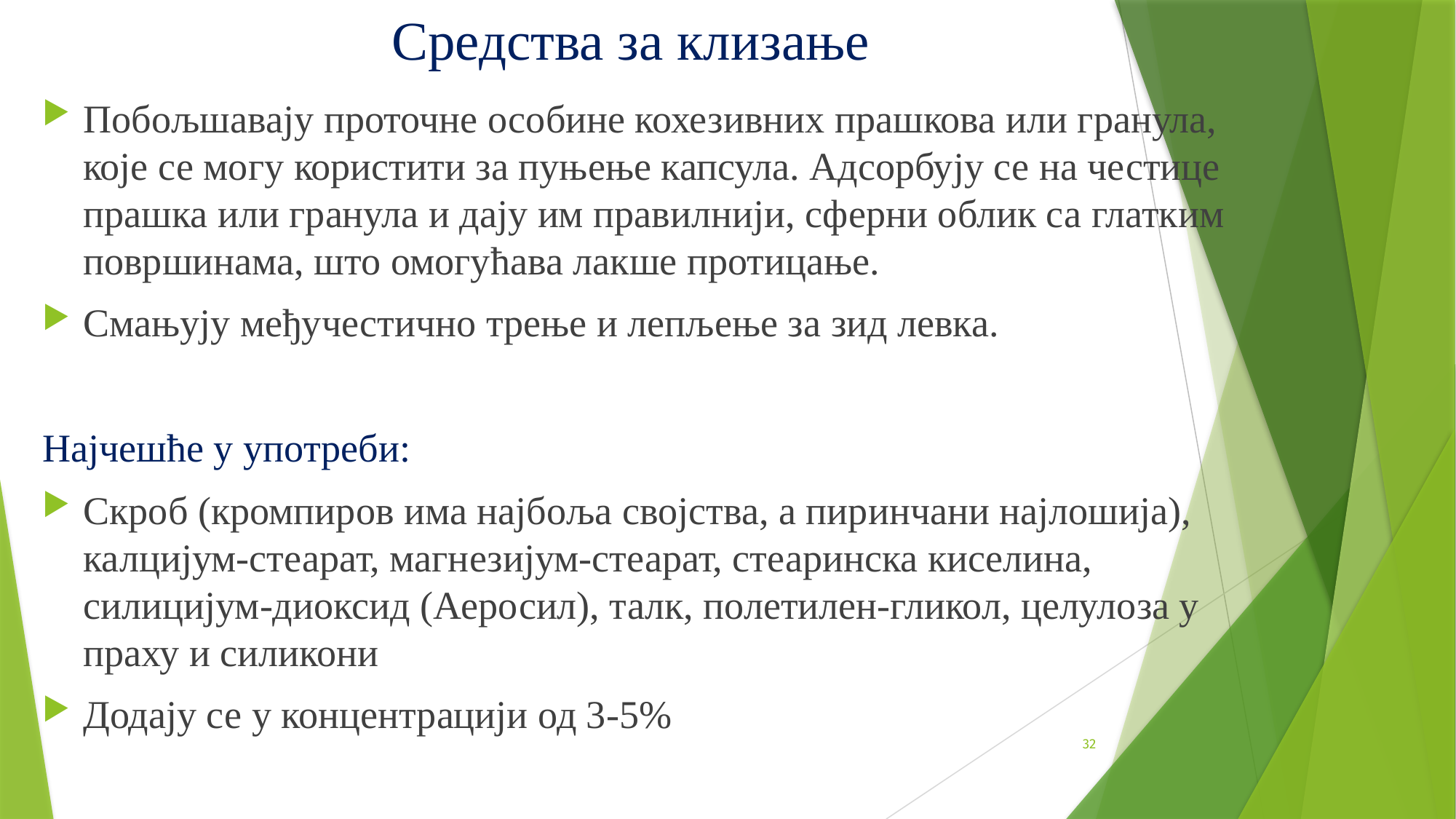

# Средства за клизање
Побољшавају проточне особине кохезивних прашкова или гранула, које се могу користити за пуњење капсула. Адсорбују се на честице прашка или гранула и дају им правилнији, сферни облик са глатким површинама, што омогућава лакше протицање.
Смањују међучестично трење и лепљење за зид левка.

Најчешће у употреби:
Скроб (кромпиров има најбоља својства, а пиринчани најлошија), калцијум-стеарат, магнезијум-стеарат, стеаринска киселина, силицијум-диоксид (Аеросил), талк, полетилен-гликол, целулоза у праху и силикони
Додају се у концентрацији од 3-5%
32